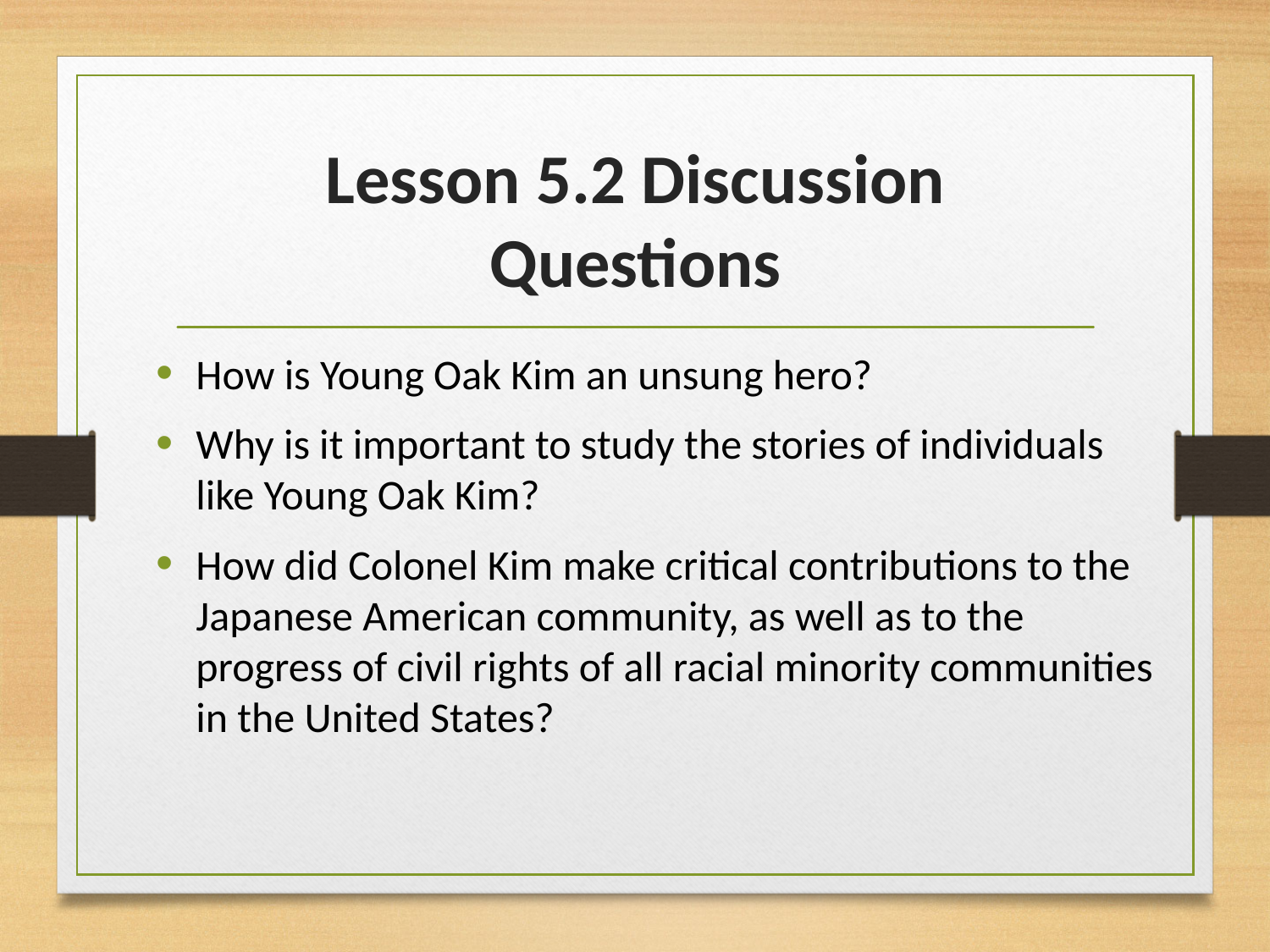

# Lesson 5.2 Discussion Questions
How is Young Oak Kim an unsung hero?
Why is it important to study the stories of individuals like Young Oak Kim?
​How did Colonel Kim make critical contributions to the Japanese American community, as well as to the progress of civil rights of all racial minority communities in the United States?